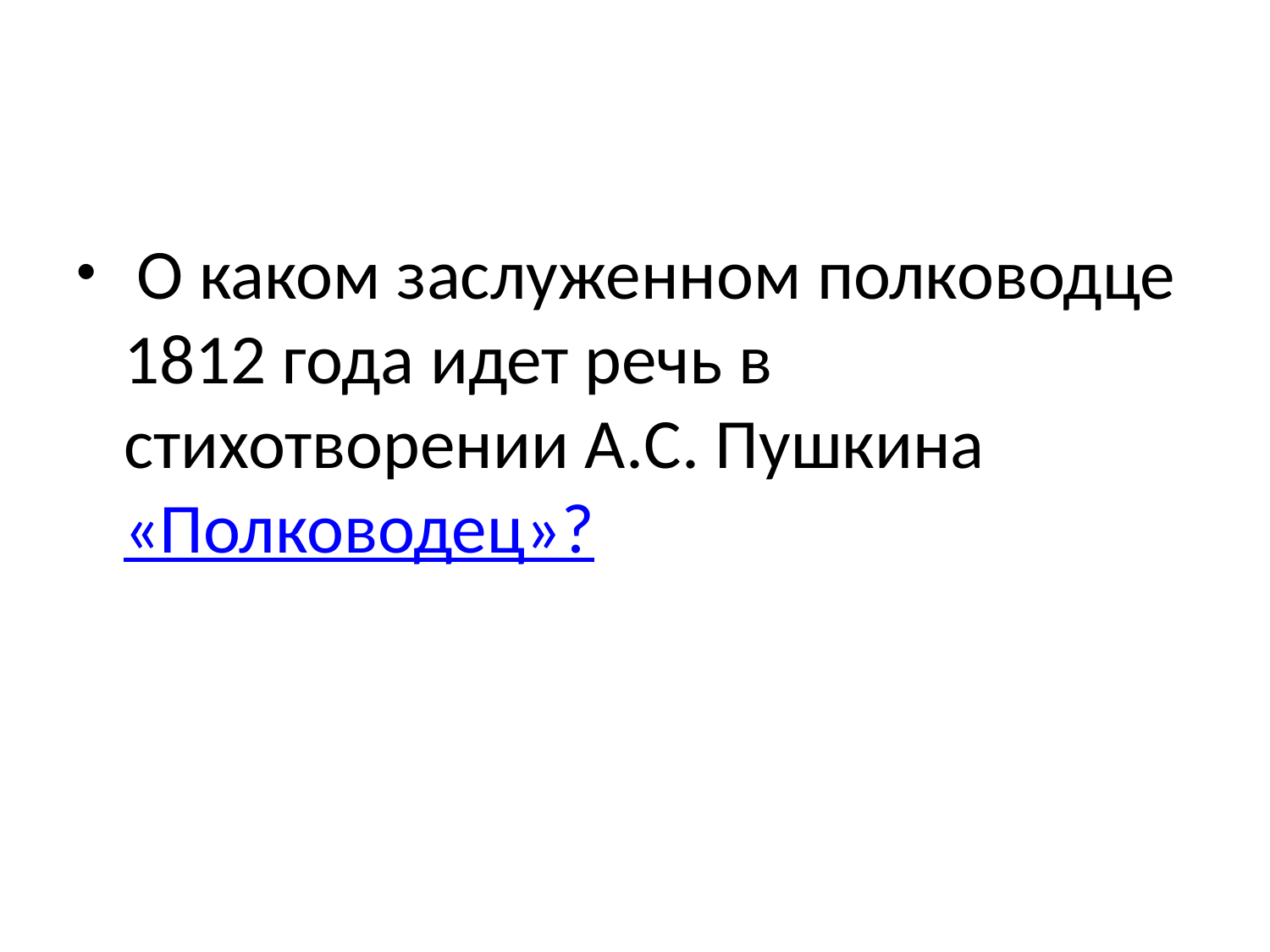

О каком заслуженном полководце 1812 года идет речь в стихотворении А.С. Пушкина «Полководец»?